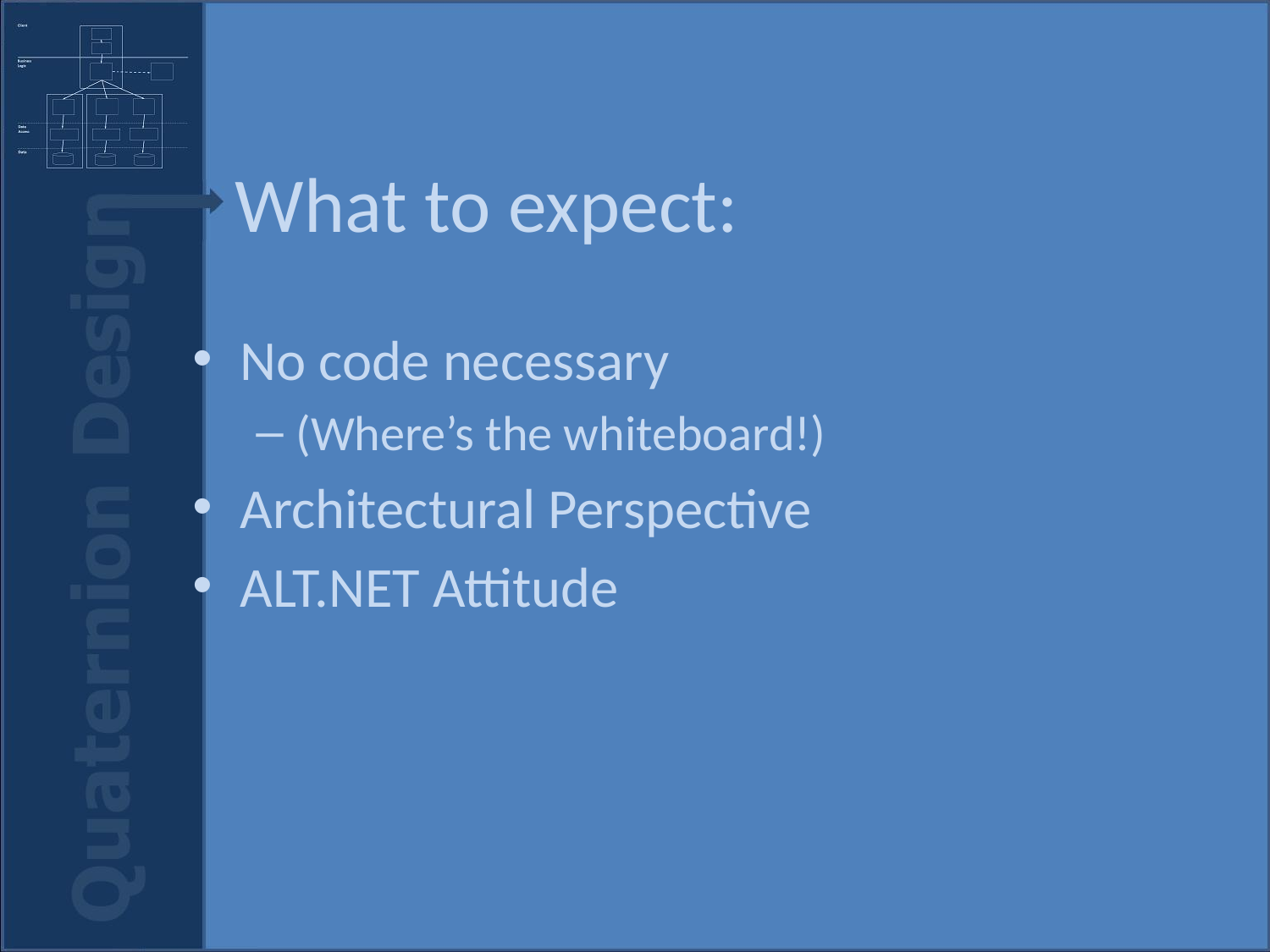

# What to expect:
No code necessary
(Where’s the whiteboard!)
Architectural Perspective
ALT.NET Attitude